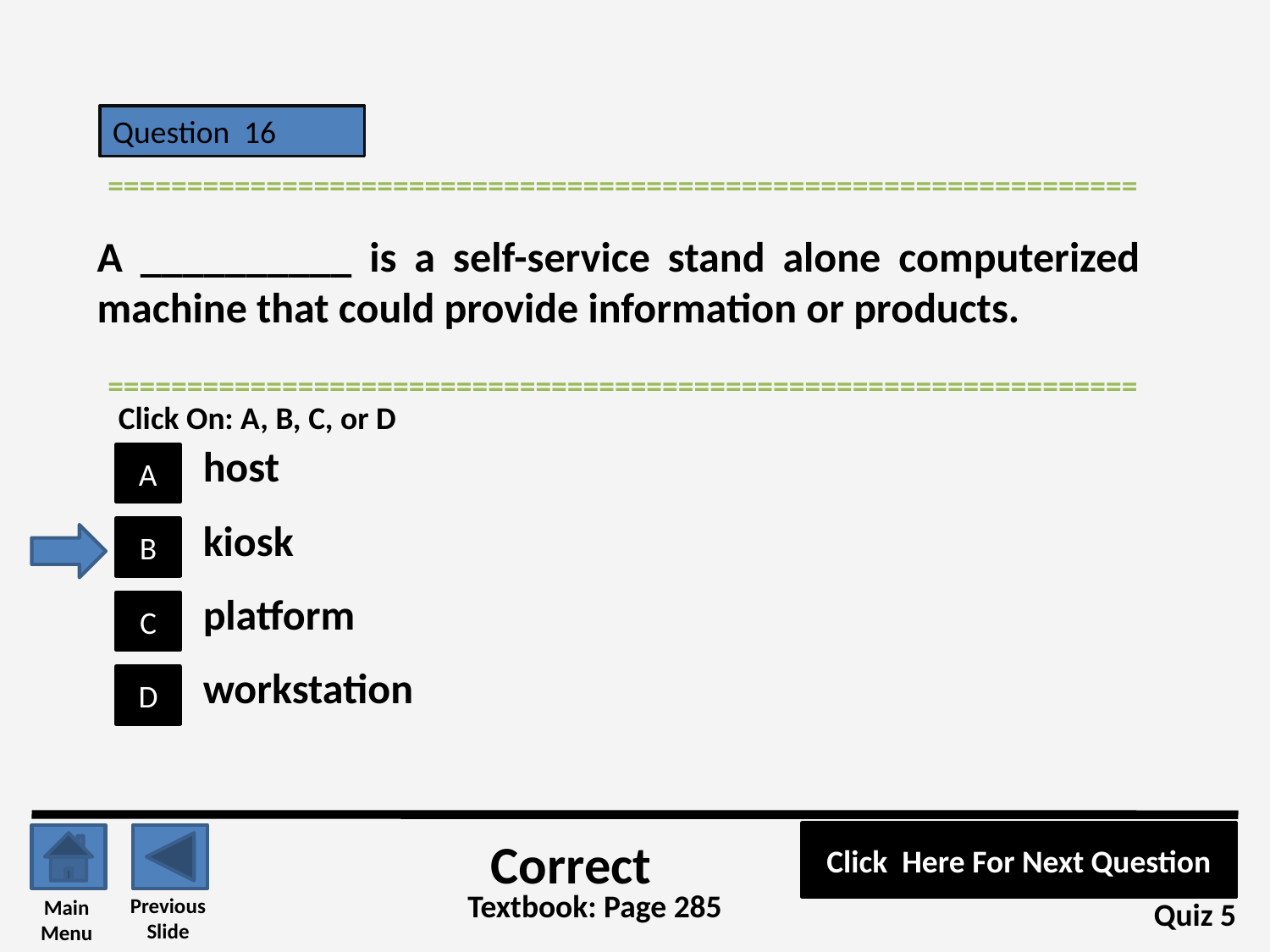

Question  16
=================================================================
A __________ is a self-service stand alone computerized machine that could provide information or products.
=================================================================
Click On: A, B, C, or D
host
A

kiosk
B

platform
C
workstation
D
Click  Here For Next Question

Correct
Textbook: Page 285
Previous
Slide
Main
Menu
Quiz 5